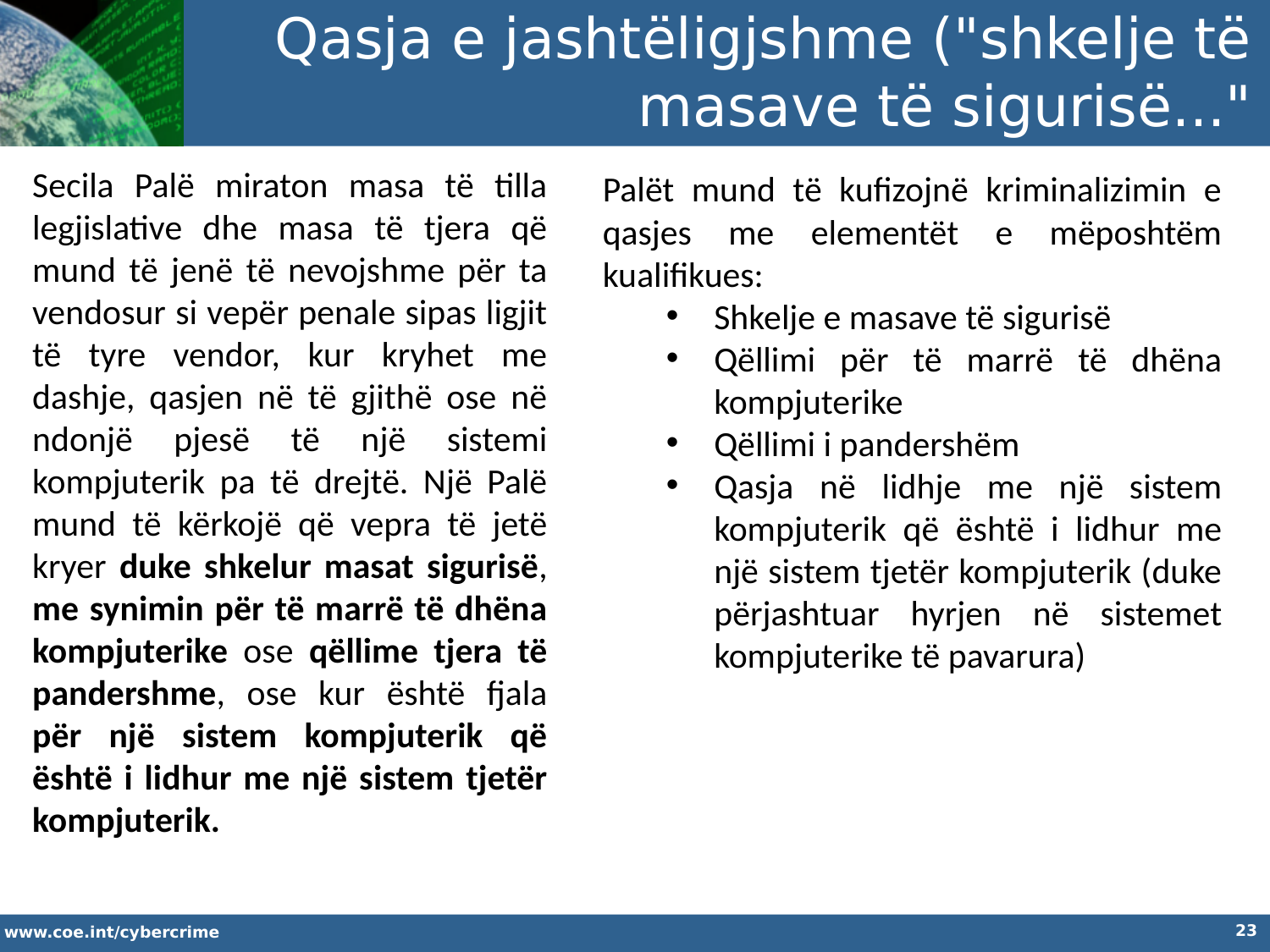

Qasja e jashtëligjshme ("shkelje të masave të sigurisë..."
Secila Palë miraton masa të tilla legjislative dhe masa të tjera që mund të jenë të nevojshme për ta vendosur si vepër penale sipas ligjit të tyre vendor, kur kryhet me dashje, qasjen në të gjithë ose në ndonjë pjesë të një sistemi kompjuterik pa të drejtë. Një Palë mund të kërkojë që vepra të jetë kryer duke shkelur masat sigurisë, me synimin për të marrë të dhëna kompjuterike ose qëllime tjera të pandershme, ose kur është fjala për një sistem kompjuterik që është i lidhur me një sistem tjetër kompjuterik.
Palët mund të kufizojnë kriminalizimin e qasjes me elementët e mëposhtëm kualifikues:
Shkelje e masave të sigurisë
Qëllimi për të marrë të dhëna kompjuterike
Qëllimi i pandershëm
Qasja në lidhje me një sistem kompjuterik që është i lidhur me një sistem tjetër kompjuterik (duke përjashtuar hyrjen në sistemet kompjuterike të pavarura)